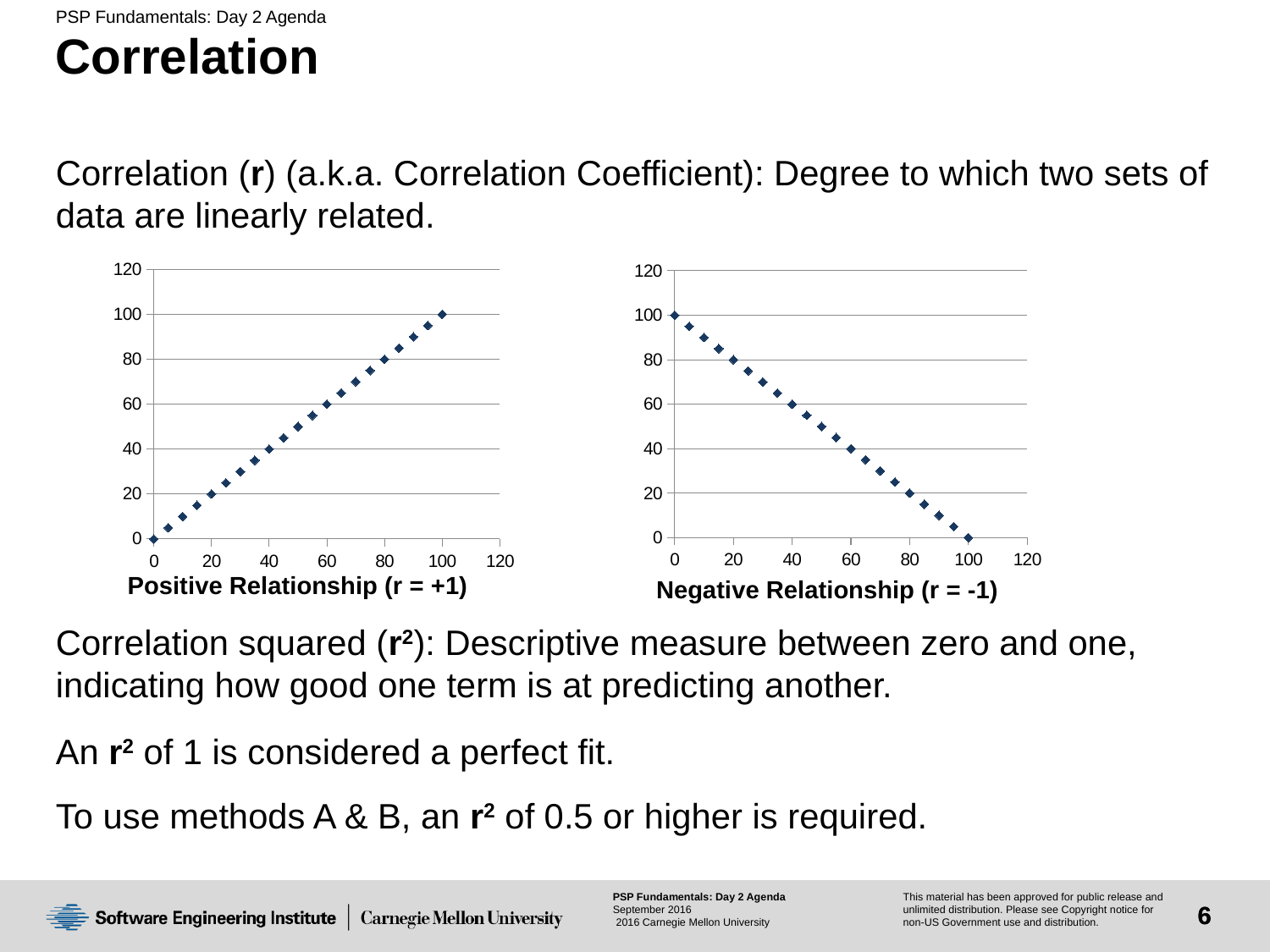

# Correlation
Correlation (r) (a.k.a. Correlation Coefficient): Degree to which two sets of data are linearly related.

Correlation squared (r2): Descriptive measure between zero and one, indicating how good one term is at predicting another.
An r2 of 1 is considered a perfect fit.
To use methods A & B, an r2 of 0.5 or higher is required.

### Chart

| Category |  |
|---|---|

### Chart

| Category |  |
|---|---|
Positive Relationship (r = +1)
Negative Relationship (r = -1)